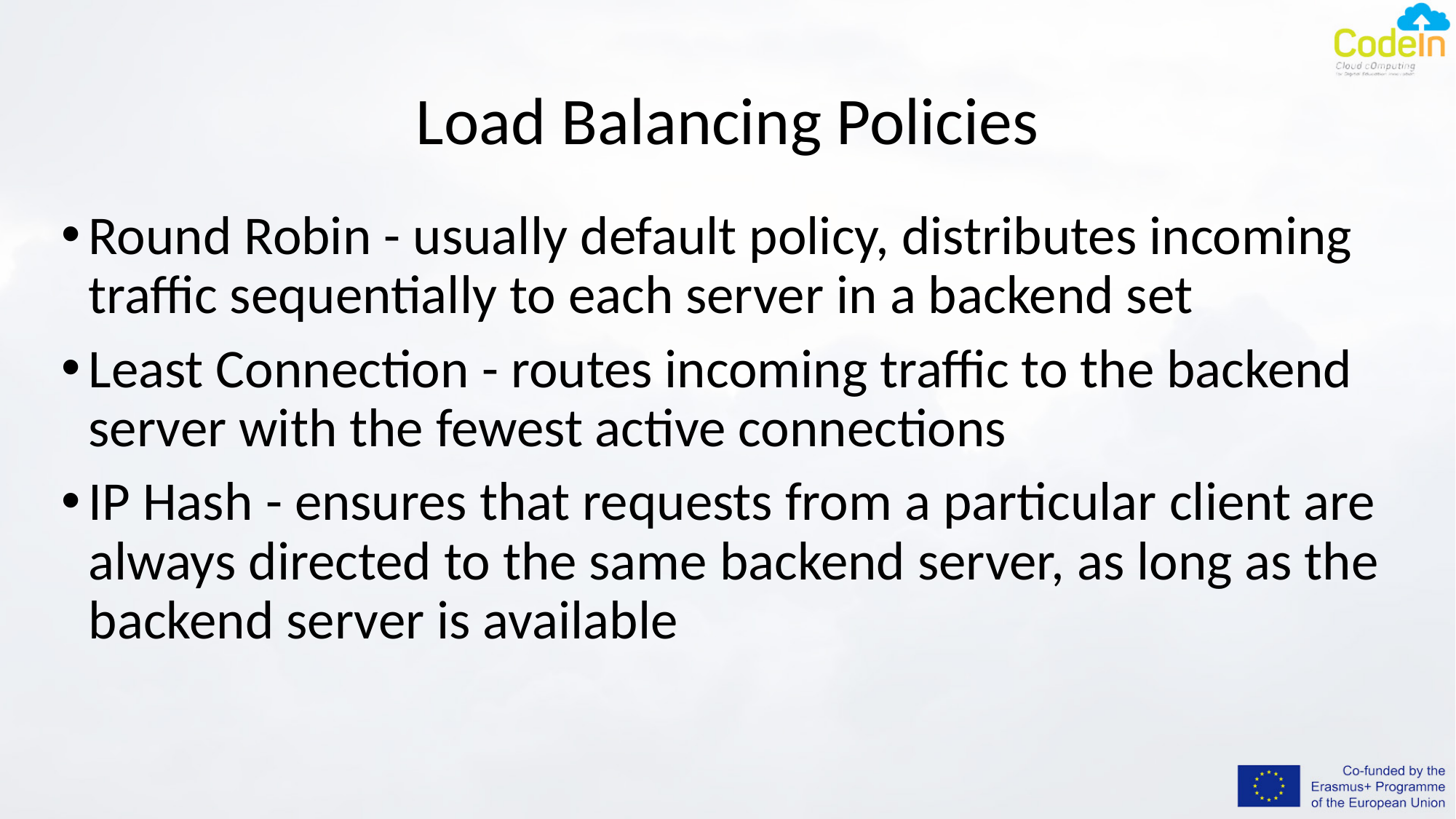

# Load Balancing Policies
Round Robin - usually default policy, distributes incoming traffic sequentially to each server in a backend set
Least Connection - routes incoming traffic to the backend server with the fewest active connections
IP Hash - ensures that requests from a particular client are always directed to the same backend server, as long as the backend server is available